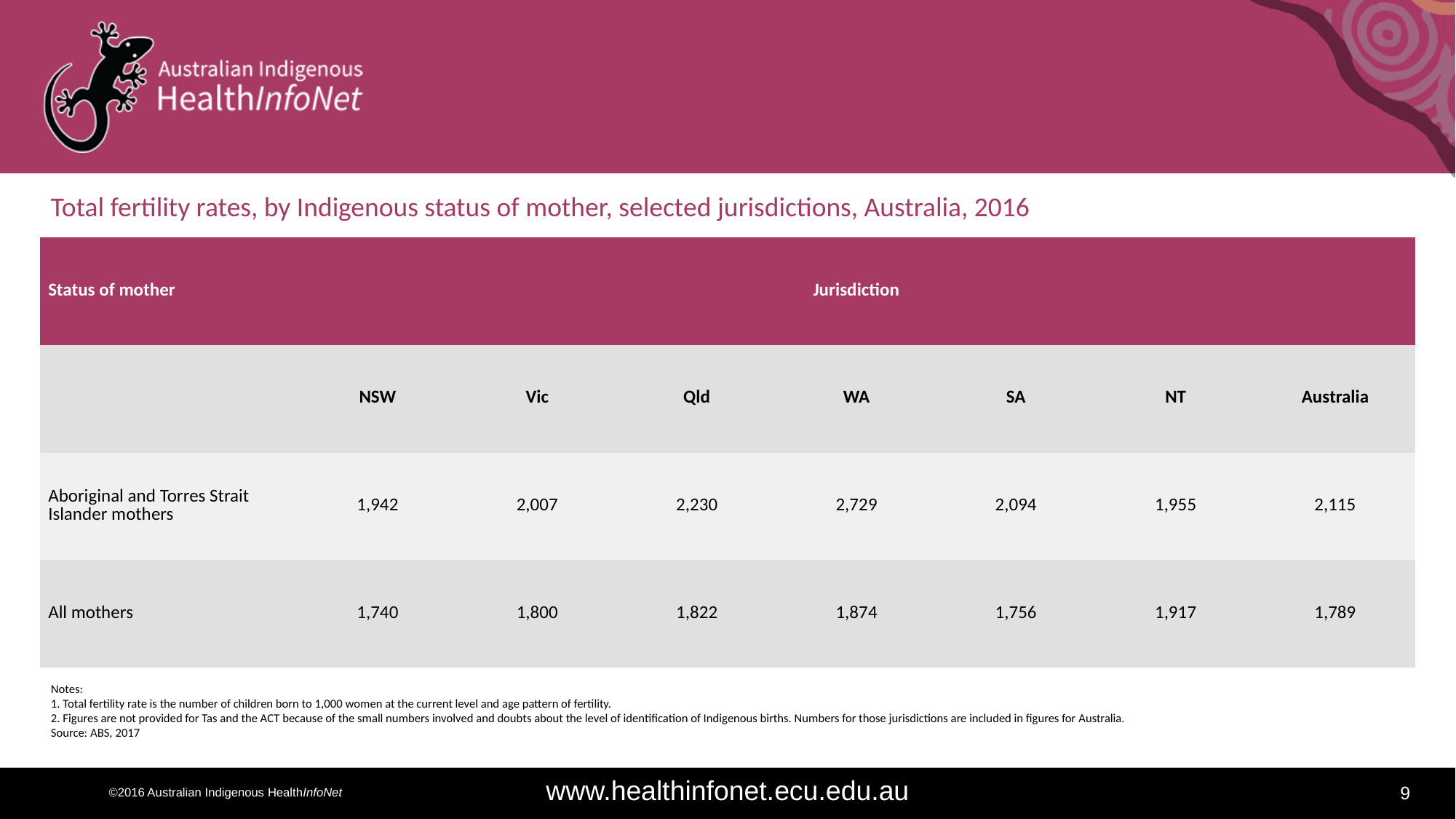

# Total fertility rates, by Indigenous status of mother, selected jurisdictions, Australia, 2016
| Status of mother | Jurisdiction |  |  |  |  |  |  |
| --- | --- | --- | --- | --- | --- | --- | --- |
|  | NSW | Vic | Qld | WA | SA | NT | Australia |
| Aboriginal and Torres Strait Islander mothers | 1,942 | 2,007 | 2,230 | 2,729 | 2,094 | 1,955 | 2,115 |
| All mothers | 1,740 | 1,800 | 1,822 | 1,874 | 1,756 | 1,917 | 1,789 |
Notes:
1. Total fertility rate is the number of children born to 1,000 women at the current level and age pattern of fertility.
2. Figures are not provided for Tas and the ACT because of the small numbers involved and doubts about the level of identification of Indigenous births. Numbers for those jurisdictions are included in figures for Australia.
Source: ABS, 2017